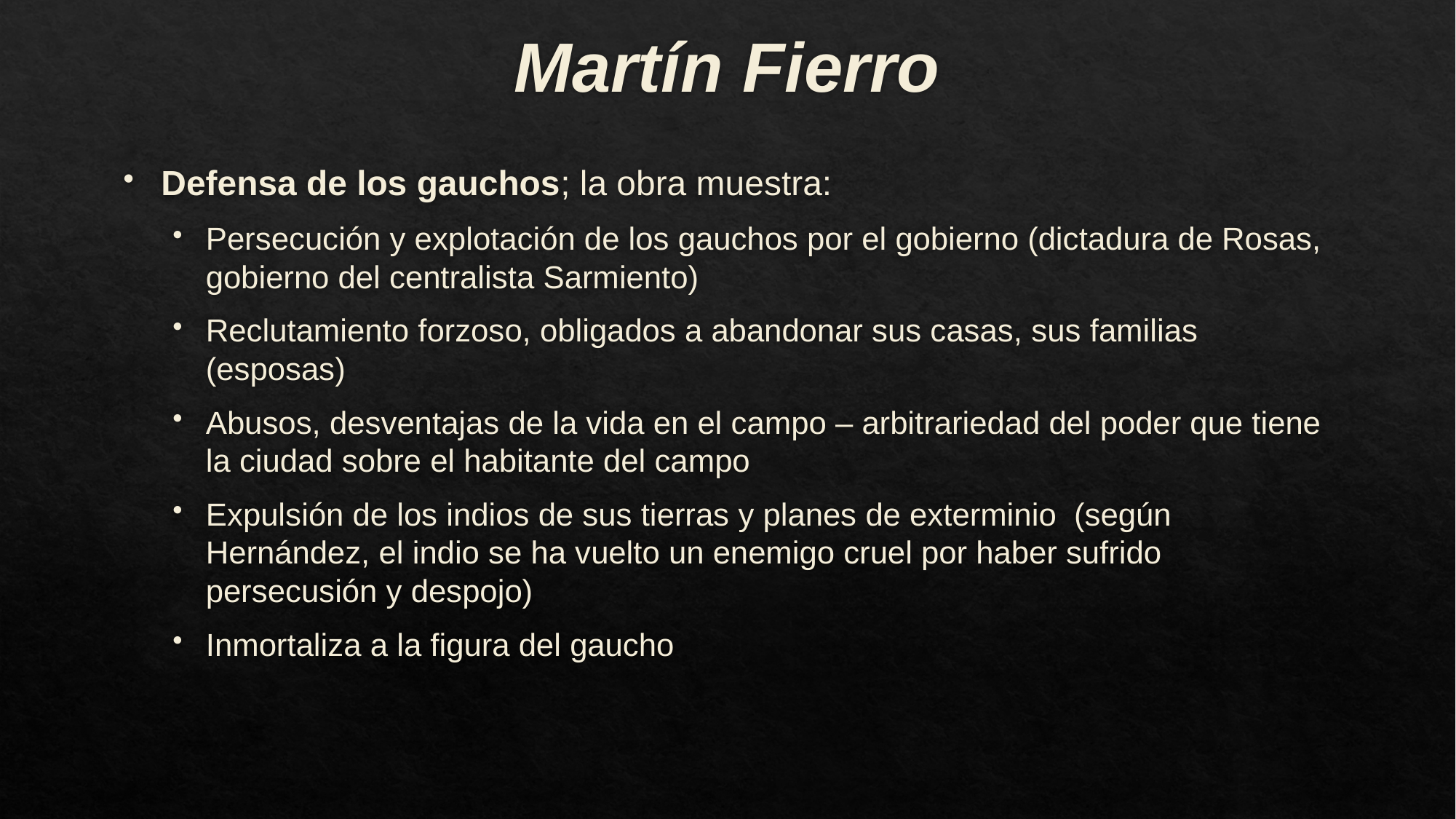

# Martín Fierro
Defensa de los gauchos; la obra muestra:
Persecución y explotación de los gauchos por el gobierno (dictadura de Rosas, gobierno del centralista Sarmiento)
Reclutamiento forzoso, obligados a abandonar sus casas, sus familias (esposas)
Abusos, desventajas de la vida en el campo – arbitrariedad del poder que tiene la ciudad sobre el habitante del campo
Expulsión de los indios de sus tierras y planes de exterminio  (según Hernández, el indio se ha vuelto un enemigo cruel por haber sufrido persecusión y despojo)
Inmortaliza a la figura del gaucho